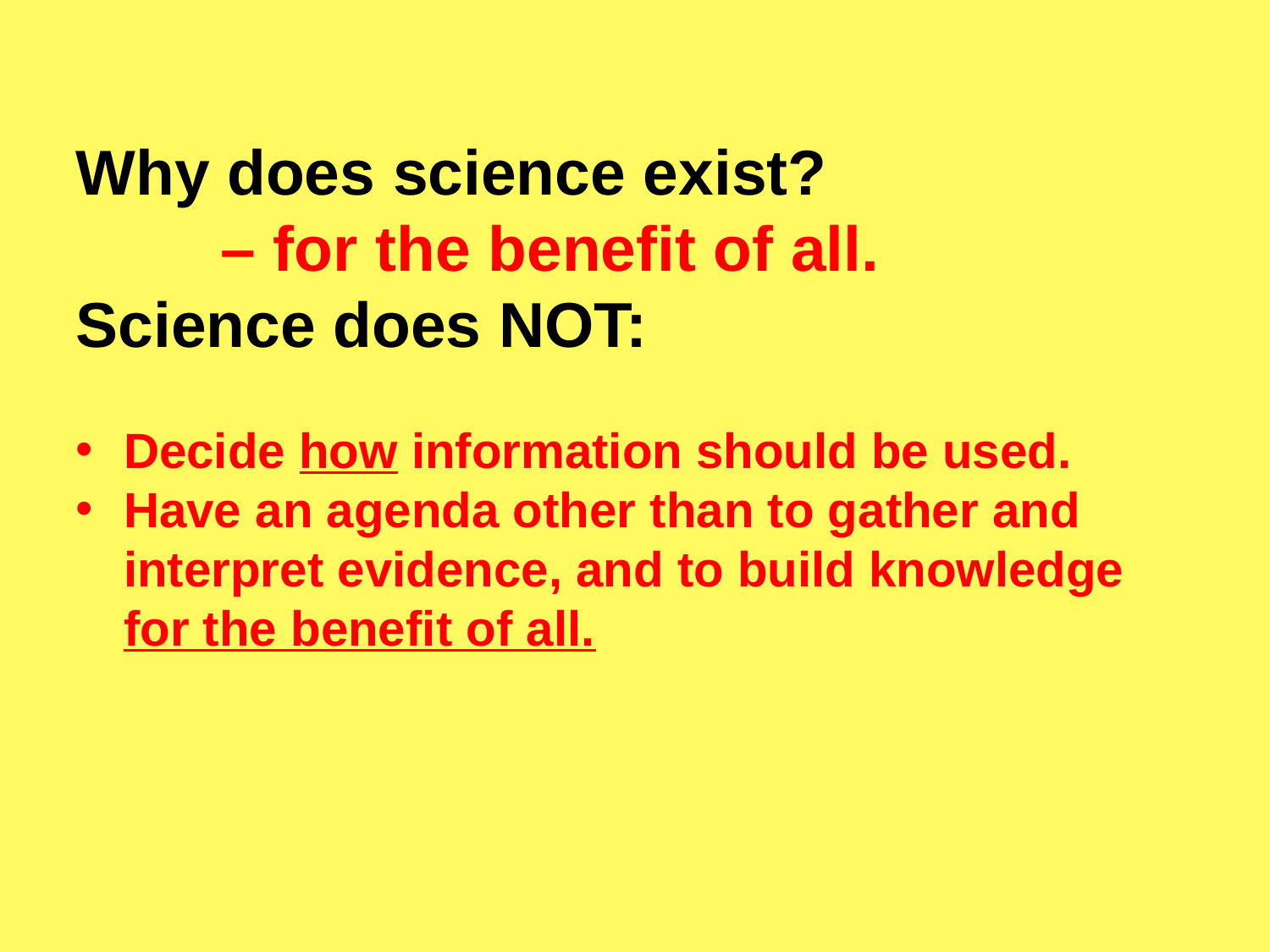

Why does science exist?
	 – for the benefit of all.
Science does NOT:

Decide how information should be used.
Have an agenda other than to gather and interpret evidence, and to build knowledge for the benefit of all.